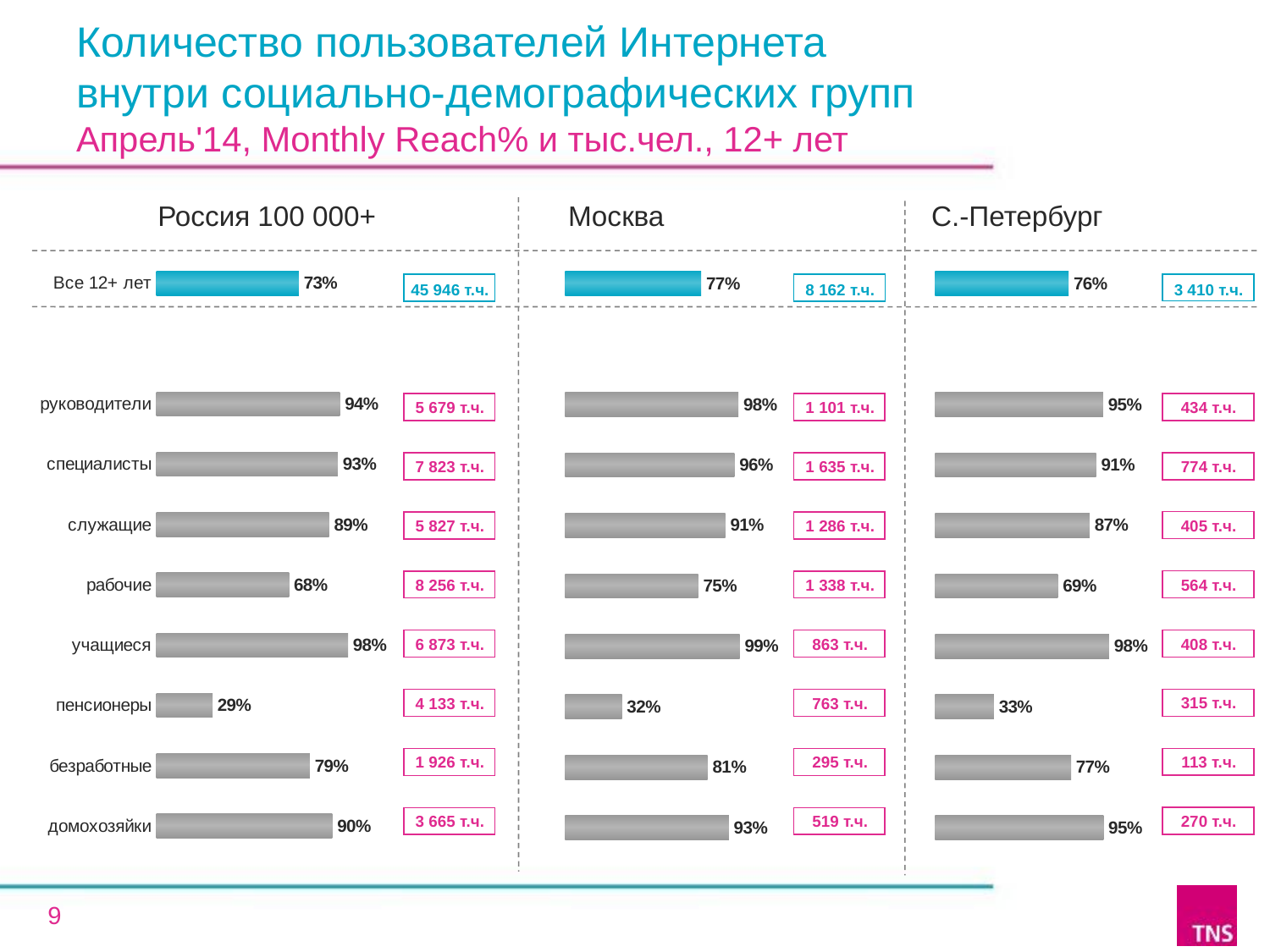

# Количество пользователей Интернета внутри социально-демографических групп Апрель'14, Monthly Reach% и тыс.чел., 12+ лет
Россия 100 000+
Москва
С.-Петербург

### Chart

| Category | % |
|---|---|
| Все 12+ лет | 73.1 |
|  | None |
| руководители | 94.2 |
| специалисты | 93.1 |
| служащие | 88.7 |
| рабочие | 68.1 |
| учащиеся | 98.4 |
| пенсионеры | 28.9 |
| безработные | 78.8 |
| домохозяйки | 90.3 |

### Chart

| Category | % |
|---|---|
| Все 12+ лет | 76.9 |
|  | None |
| руководители | 97.9 |
| специалисты | 95.6 |
| служащие | 90.5 |
| рабочие | 75.2 |
| учащиеся | 98.6 |
| пенсионеры | 32.1 |
| безработные | 80.5 |
| домохозяйки | 92.5 |

### Chart

| Category | % |
|---|---|
| Все 12+ лет | 75.5 |
|  | None |
| руководители | 94.9 |
| специалисты | 91.0 |
| служащие | 87.3 |
| рабочие | 69.4 |
| учащиеся | 98.3 |
| пенсионеры | 33.2 |
| безработные | 76.8 |
| домохозяйки | 95.1 |
| 3 410 т.ч. |
| --- |
|  |
| 434 т.ч. |
| 774 т.ч. |
| 405 т.ч. |
| 564 т.ч. |
| 408 т.ч. |
| 315 т.ч. |
| 113 т.ч. |
| 270 т.ч. |
| 8 162 т.ч. |
| --- |
|  |
| 1 101 т.ч. |
| 1 635 т.ч. |
| 1 286 т.ч. |
| 1 338 т.ч. |
| 863 т.ч. |
| 763 т.ч. |
| 295 т.ч. |
| 519 т.ч. |
| 45 946 т.ч. |
| --- |
|  |
| 5 679 т.ч. |
| 7 823 т.ч. |
| 5 827 т.ч. |
| 8 256 т.ч. |
| 6 873 т.ч. |
| 4 133 т.ч. |
| 1 926 т.ч. |
| 3 665 т.ч. |

9